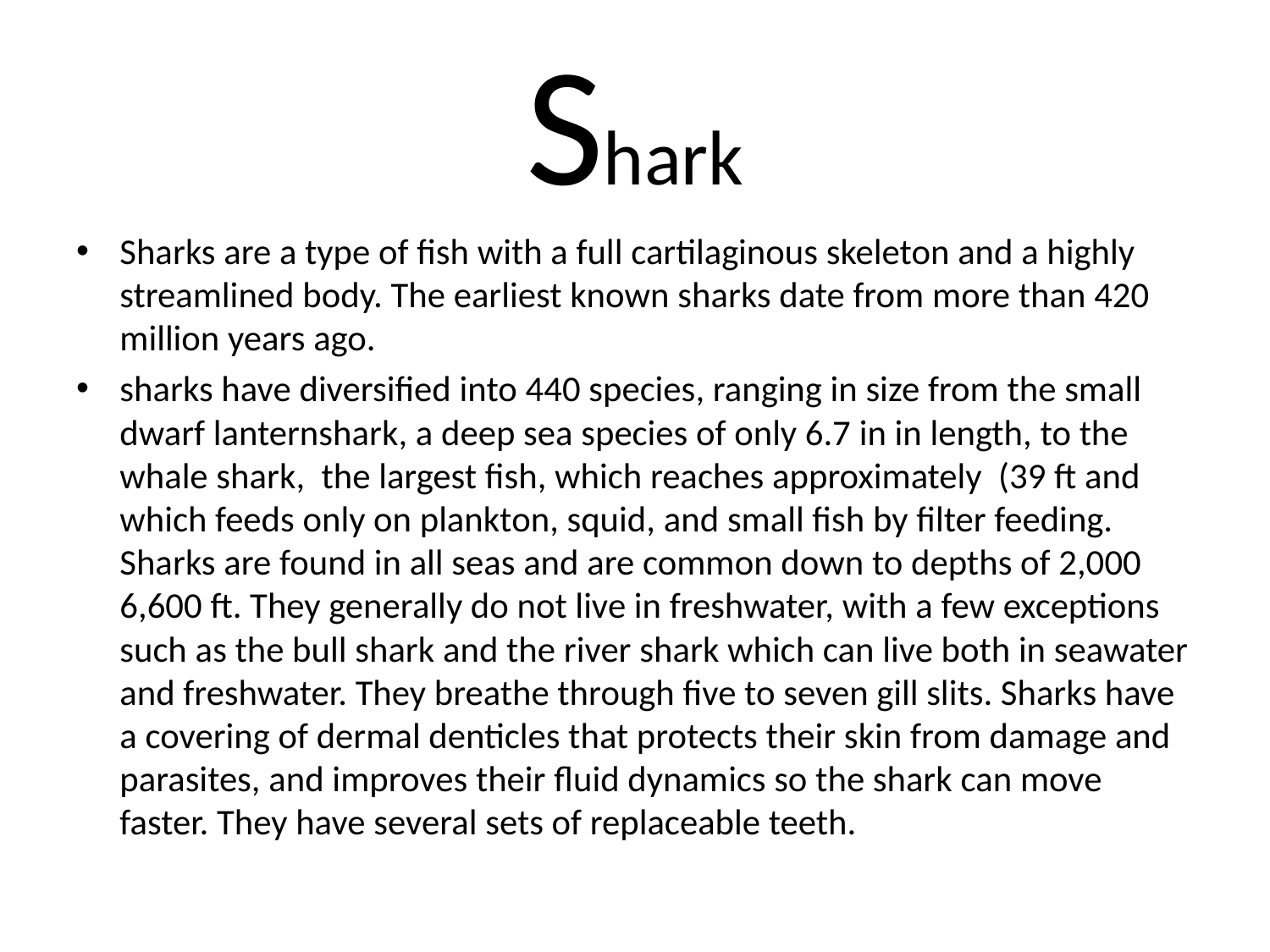

# Shark
Sharks are a type of fish with a full cartilaginous skeleton and a highly streamlined body. The earliest known sharks date from more than 420 million years ago.
sharks have diversified into 440 species, ranging in size from the small dwarf lanternshark, a deep sea species of only 6.7 in in length, to the whale shark,  the largest fish, which reaches approximately  (39 ft and which feeds only on plankton, squid, and small fish by filter feeding. Sharks are found in all seas and are common down to depths of 2,000 6,600 ft. They generally do not live in freshwater, with a few exceptions such as the bull shark and the river shark which can live both in seawater and freshwater. They breathe through five to seven gill slits. Sharks have a covering of dermal denticles that protects their skin from damage and parasites, and improves their fluid dynamics so the shark can move faster. They have several sets of replaceable teeth.